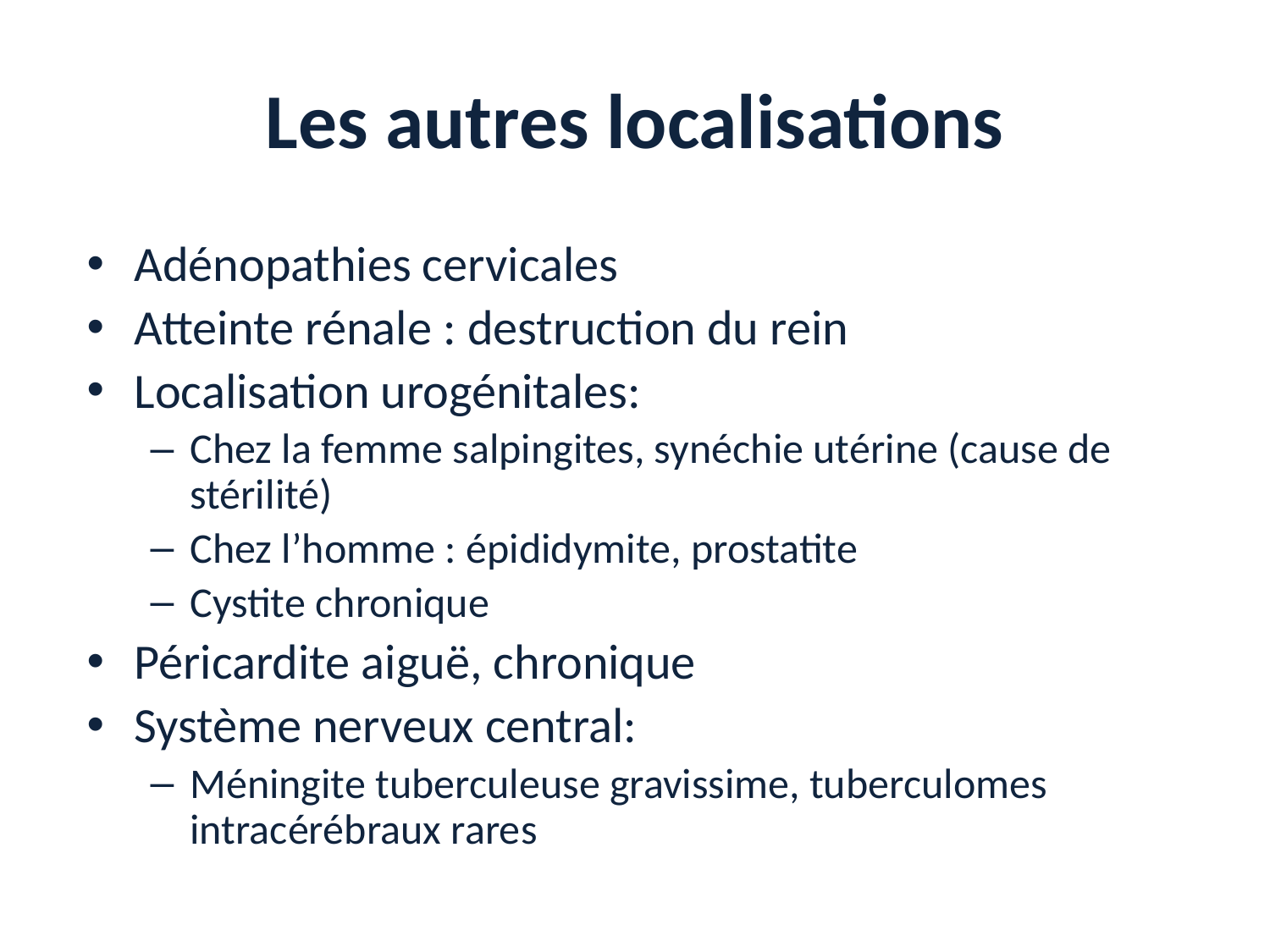

# Les autres localisations
Adénopathies cervicales
Atteinte rénale : destruction du rein
Localisation urogénitales:
Chez la femme salpingites, synéchie utérine (cause de stérilité)
Chez l’homme : épididymite, prostatite
Cystite chronique
Péricardite aiguë, chronique
Système nerveux central:
Méningite tuberculeuse gravissime, tuberculomes intracérébraux rares